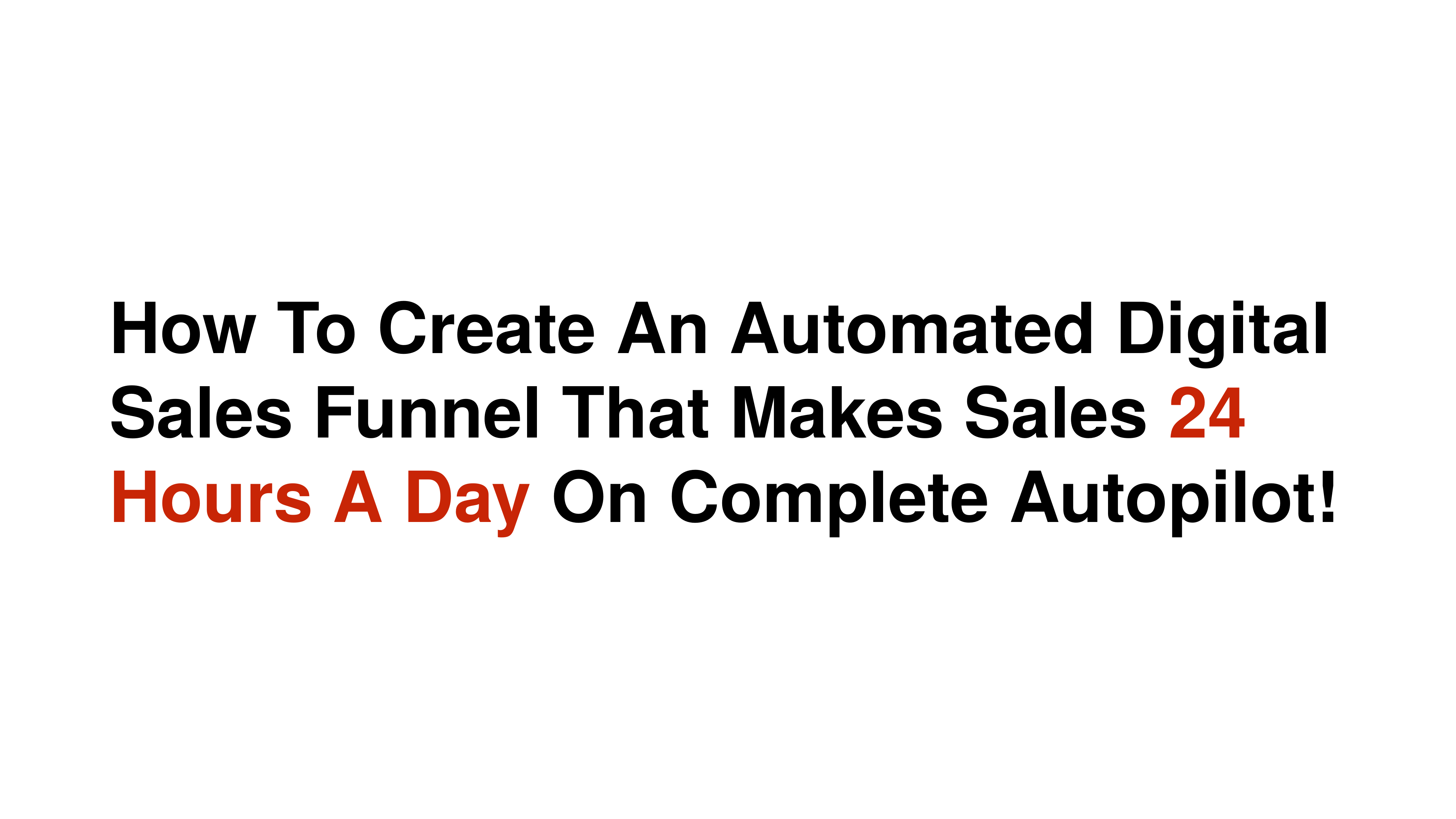

# How To Create An Automated Digital Sales Funnel That Makes Sales 24 Hours A Day On Complete Autopilot!